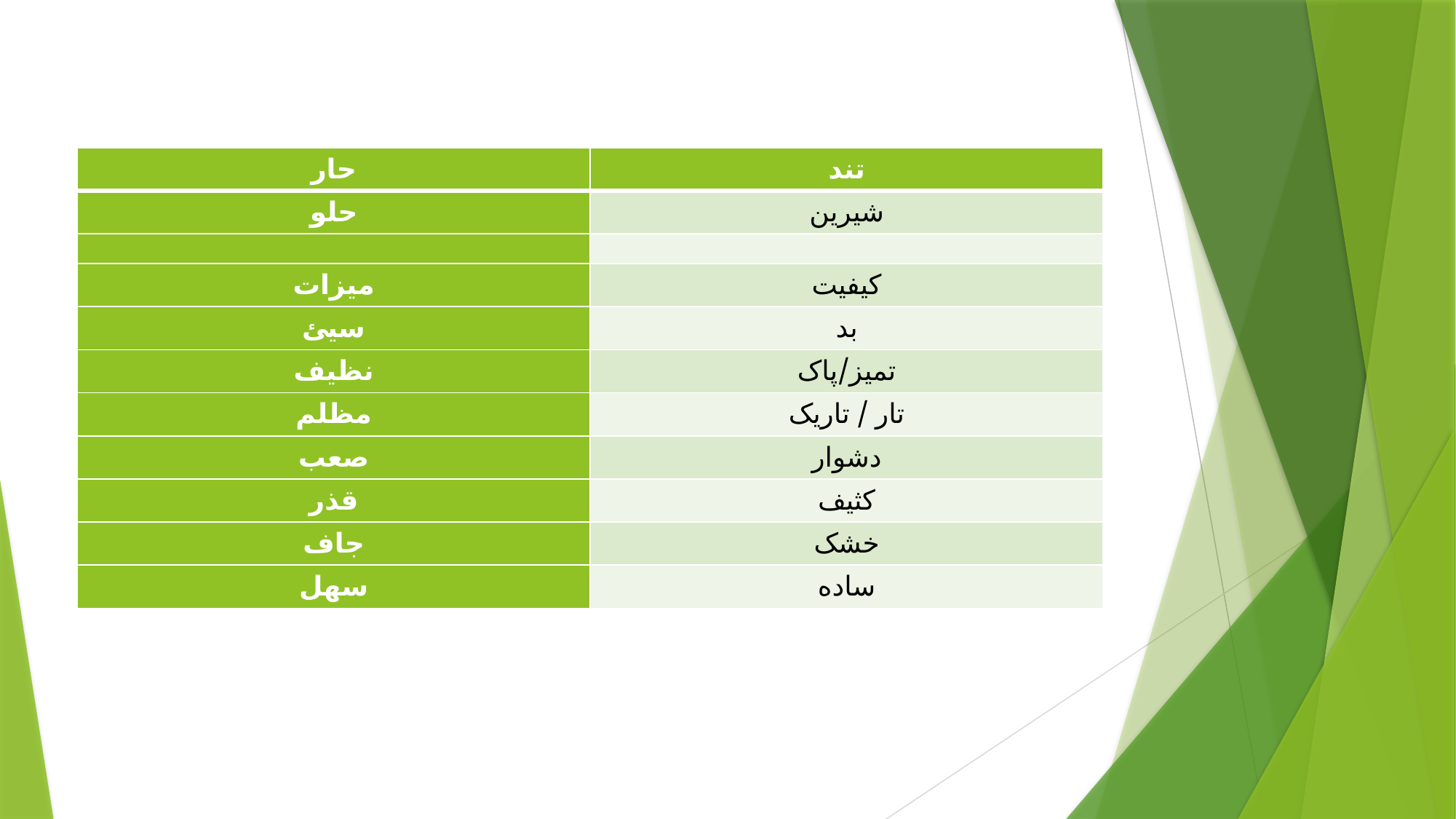

| حار | تند |
| --- | --- |
| حلو | شیرین |
|  |  |
| ميزات | کیفیت |
| سيئ | بد |
| نظيف | تمیز/پاک |
| مظلم | تار / تاریک |
| صعب | دشوار |
| قذر | کثیف |
| جاف | خشک |
| سهل | ساده |